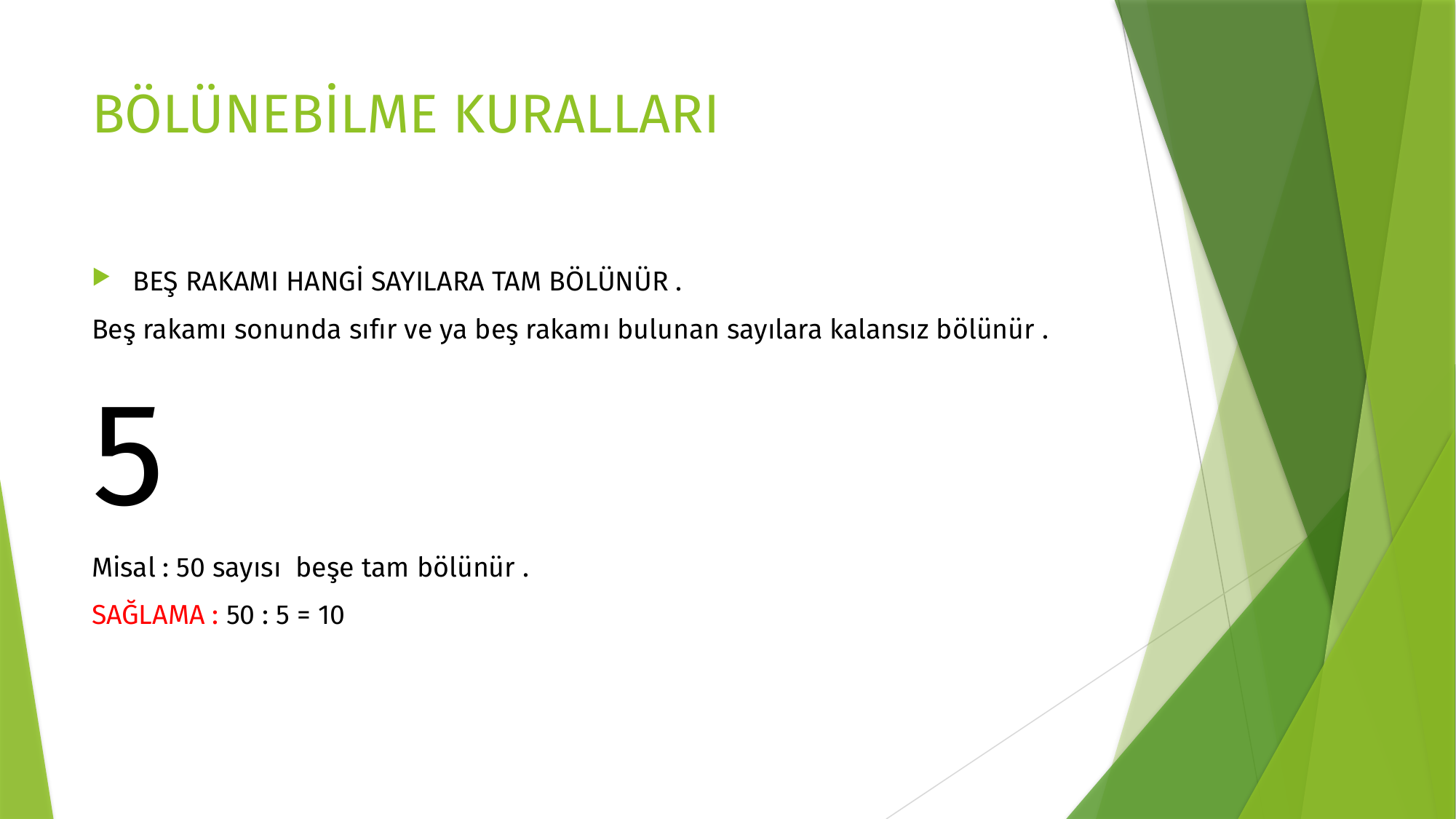

# BÖLÜNEBİLME KURALLARI
BEŞ RAKAMI HANGİ SAYILARA TAM BÖLÜNÜR .
Beş rakamı sonunda sıfır ve ya beş rakamı bulunan sayılara kalansız bölünür .
5
Misal : 50 sayısı  beşe tam bölünür .
SAĞLAMA : 50 : 5 = 10